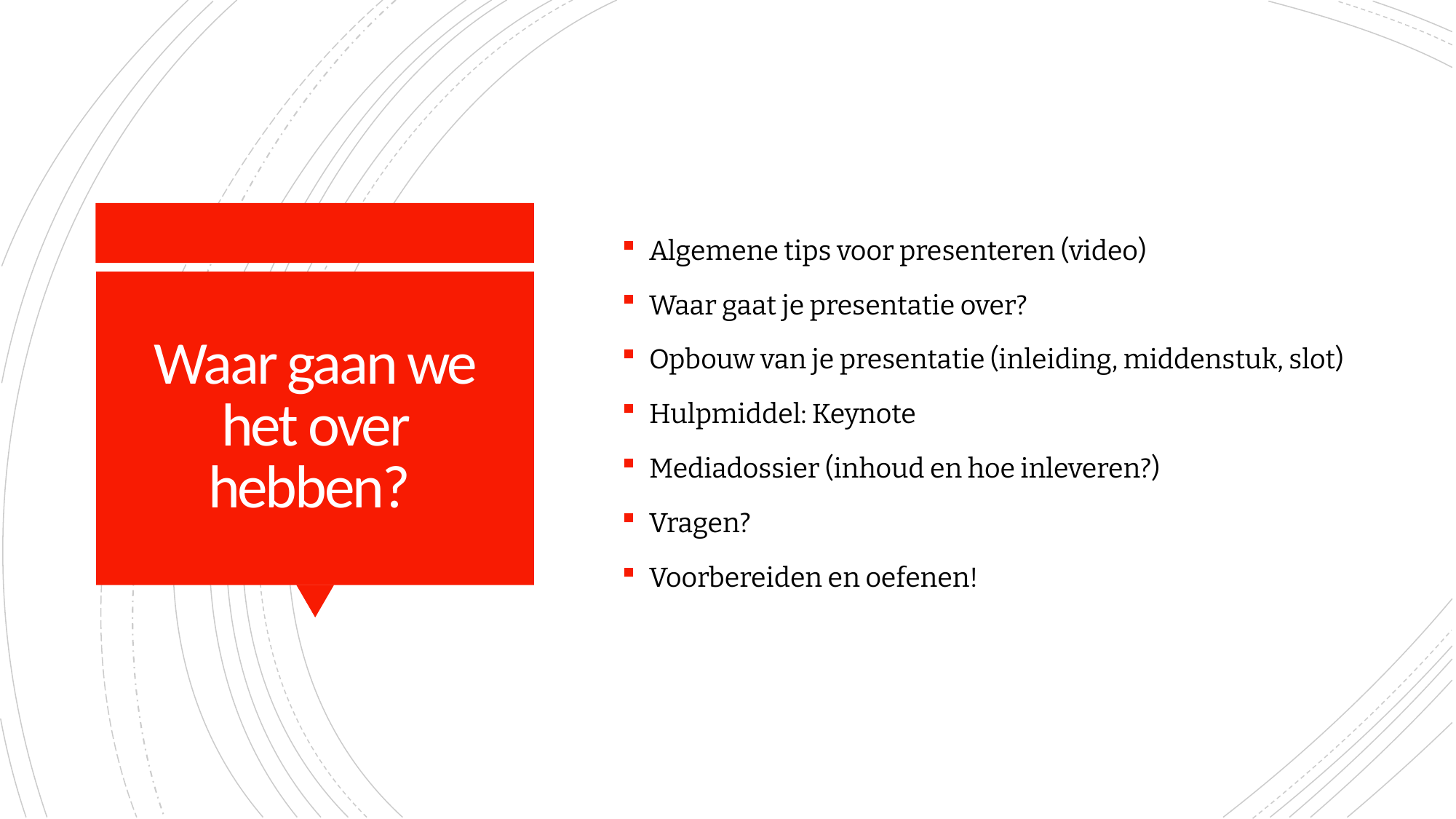

Algemene tips voor presenteren (video)
Waar gaat je presentatie over?
Opbouw van je presentatie (inleiding, middenstuk, slot)
Hulpmiddel: Keynote
Mediadossier (inhoud en hoe inleveren?)
Vragen?
Voorbereiden en oefenen!
# Waar gaan we het over hebben?